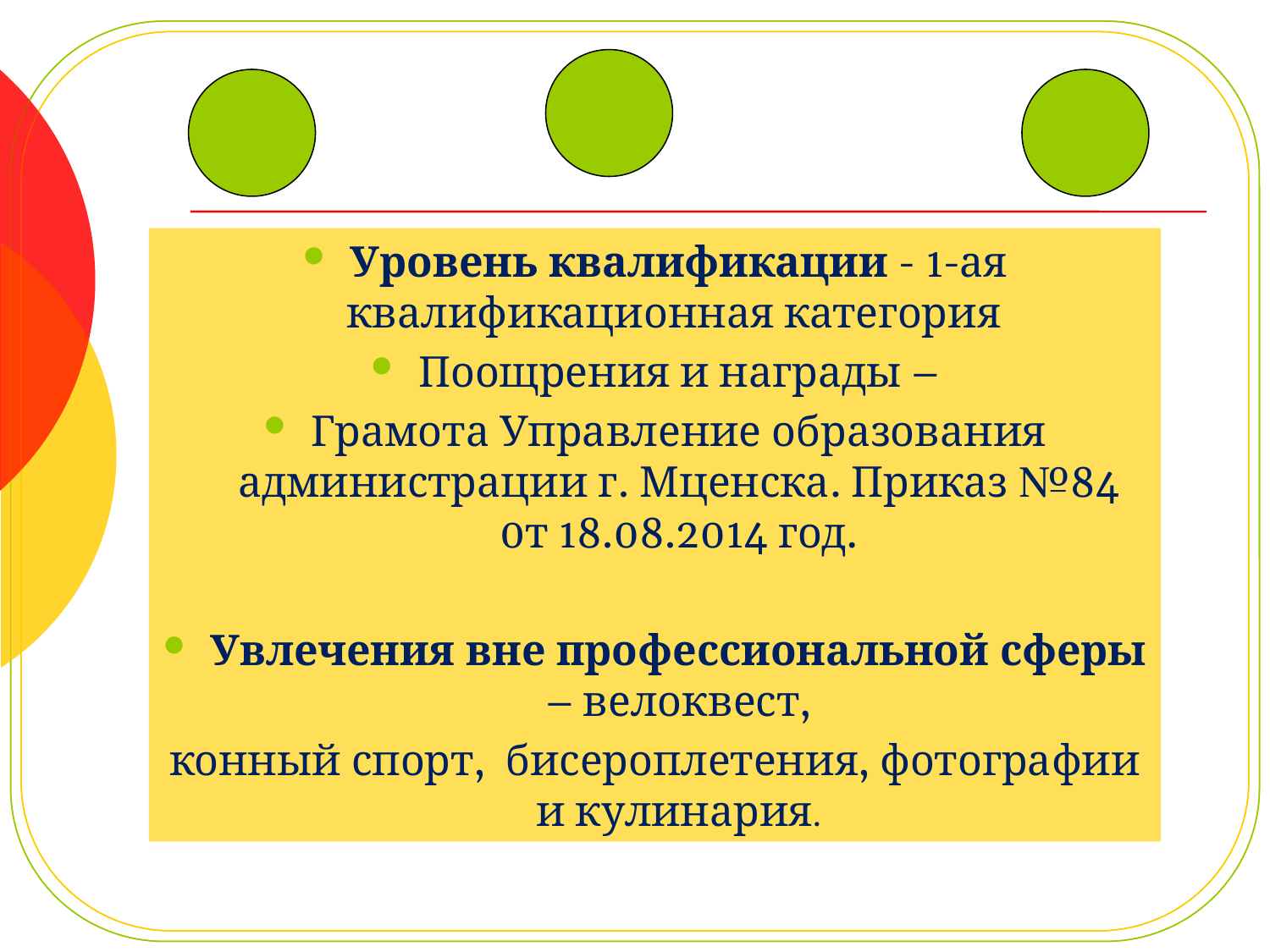

Уровень квалификации - 1-ая квалификационная категория
Поощрения и награды –
Грамота Управление образования администрации г. Мценска. Приказ №84 0т 18.08.2014 год.

Увлечения вне профессиональной сферы – велоквест,
конный спорт,  бисероплетения, фотографии и кулинария.